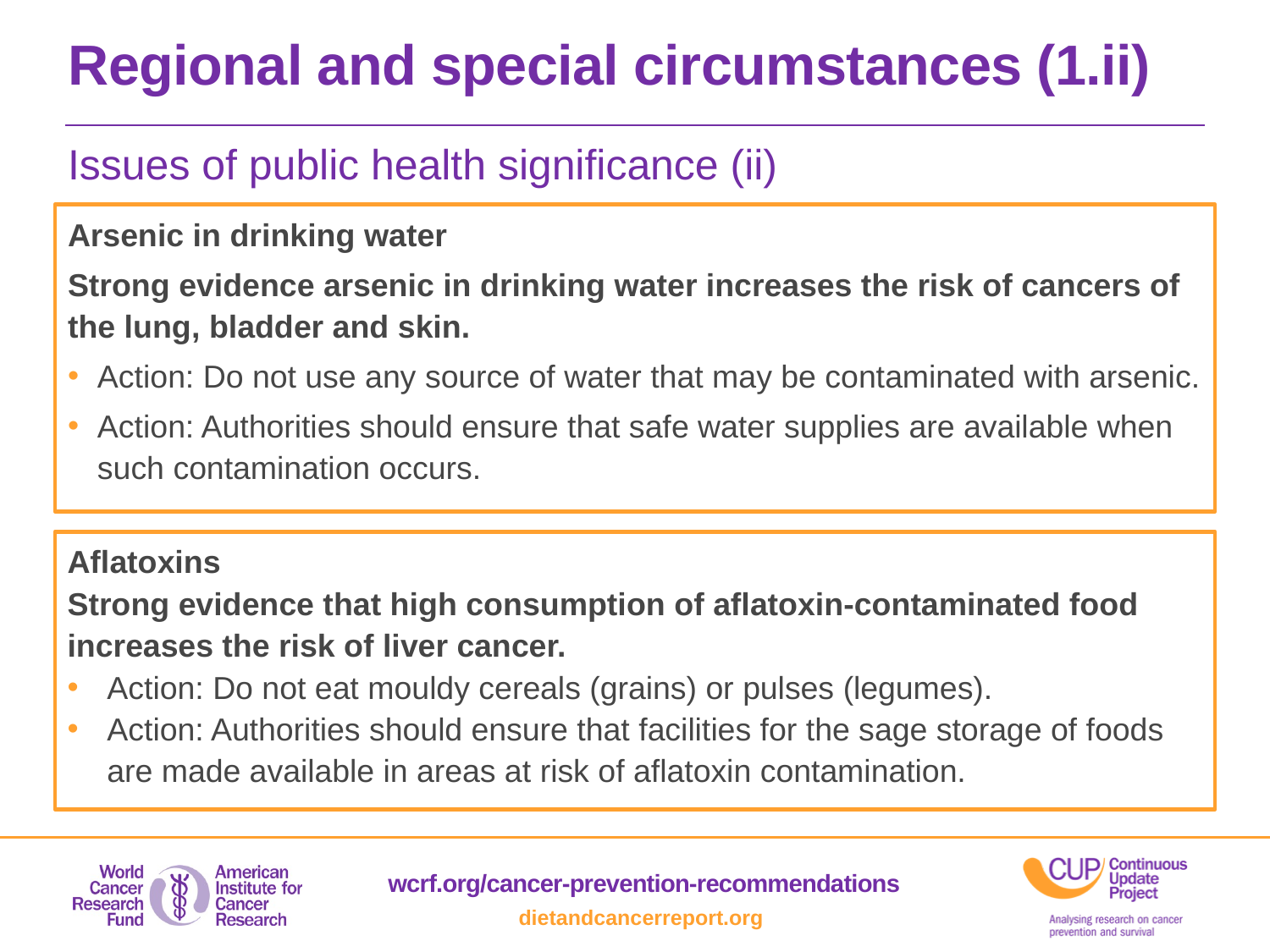

Regional and special circumstances (1.ii)
Issues of public health significance (ii)
Arsenic in drinking water
Strong evidence arsenic in drinking water increases the risk of cancers of the lung, bladder and skin.
Action: Do not use any source of water that may be contaminated with arsenic.
Action: Authorities should ensure that safe water supplies are available when such contamination occurs.

Aflatoxins
Strong evidence that high consumption of aflatoxin-contaminated food increases the risk of liver cancer.
Action: Do not eat mouldy cereals (grains) or pulses (legumes).
Action: Authorities should ensure that facilities for the sage storage of foods are made available in areas at risk of aflatoxin contamination.

wcrf.org/cancer-prevention-recommendations